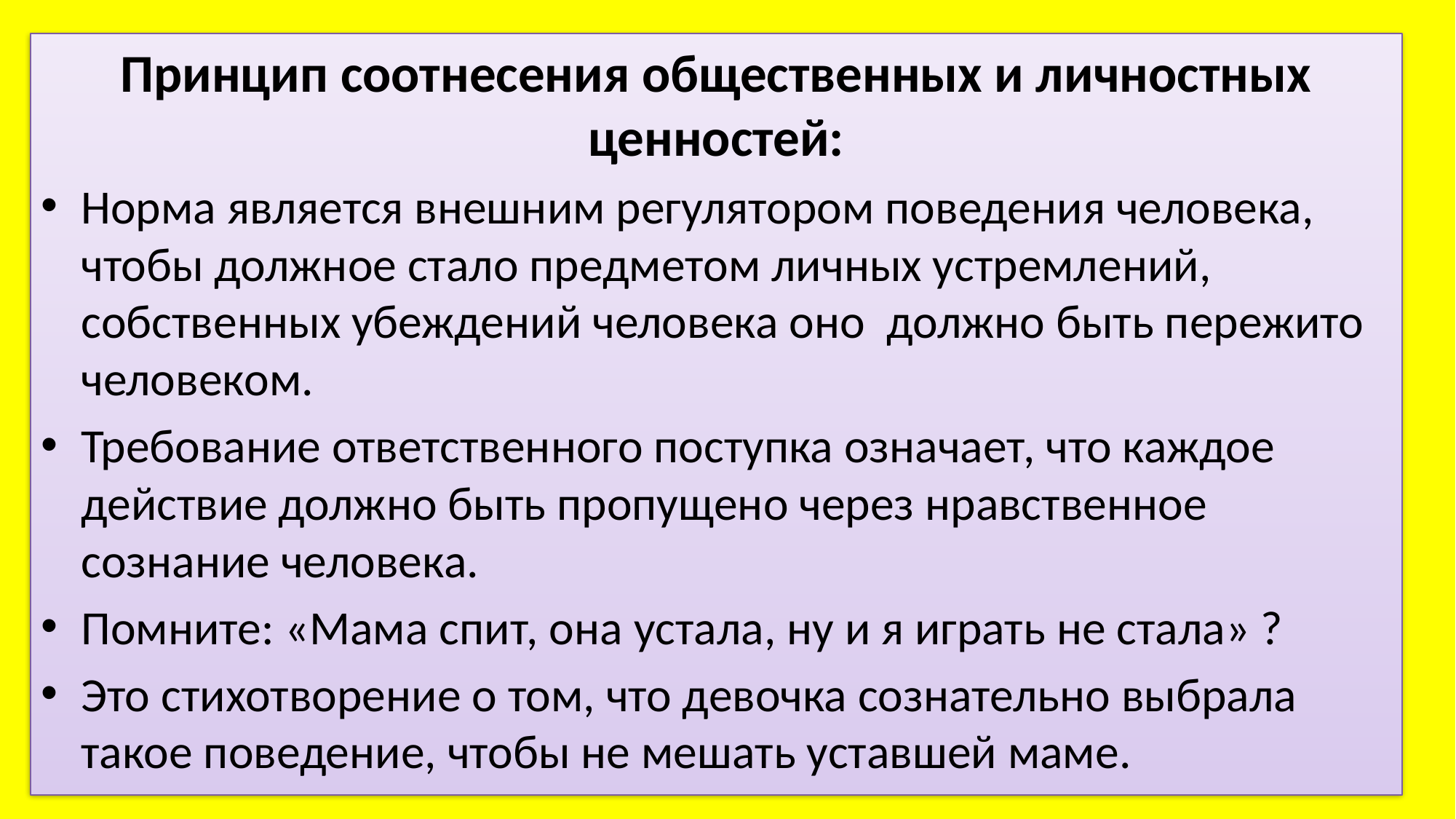

Принцип соотнесения общественных и личностных ценностей:
Норма является внешним регулятором поведения человека, чтобы должное стало предметом личных устремлений,  собственных убеждений человека оно  должно быть пережито человеком.
Требование ответственного поступка означает, что каждое действие должно быть пропущено через нравственное сознание человека.
Помните: «Мама спит, она устала, ну и я играть не стала» ?
Это стихотворение о том, что девочка сознательно выбрала такое поведение, чтобы не мешать уставшей маме.